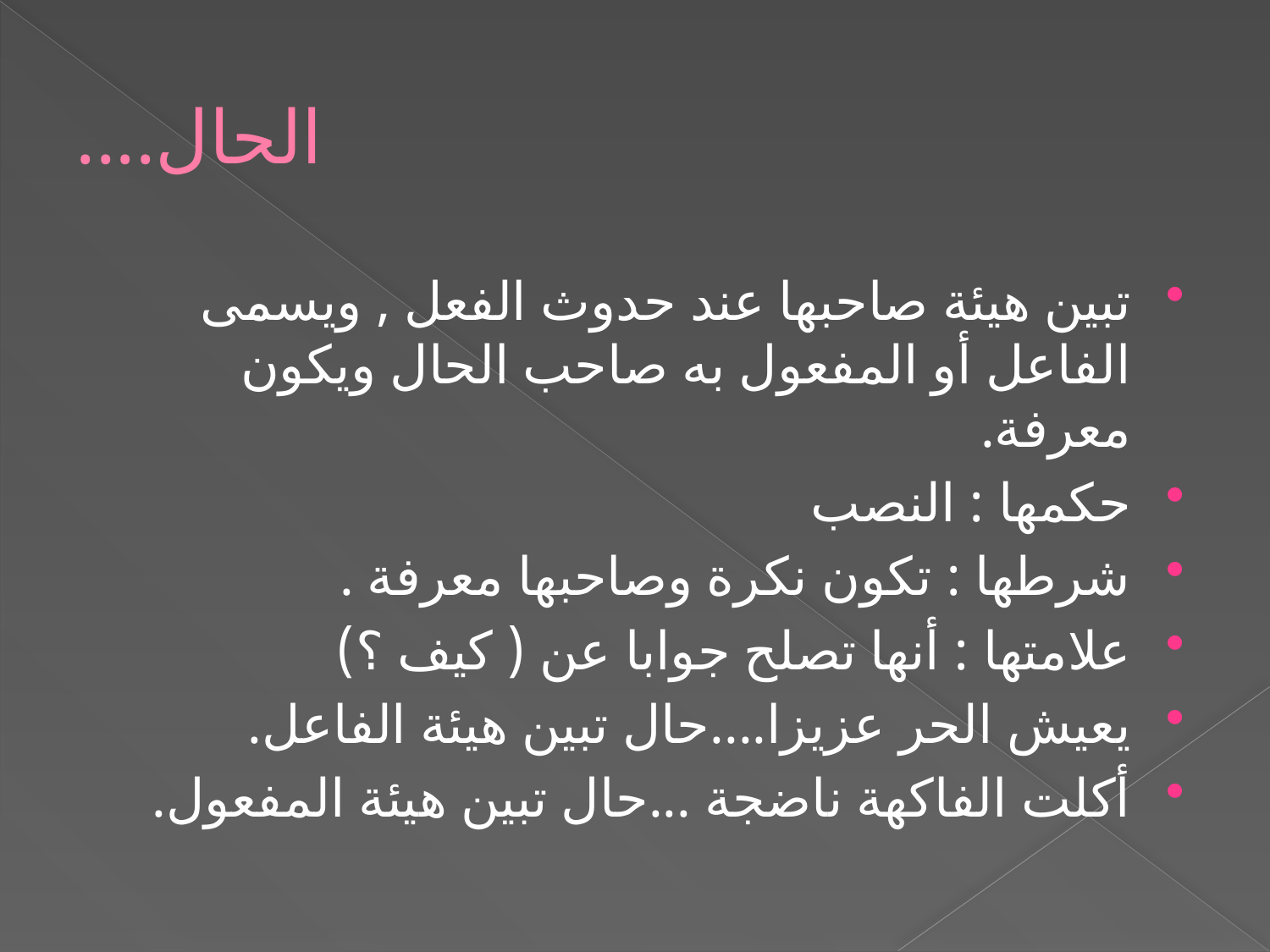

# الحال....
تبين هيئة صاحبها عند حدوث الفعل , ويسمى الفاعل أو المفعول به صاحب الحال ويكون معرفة.
حكمها : النصب
شرطها : تكون نكرة وصاحبها معرفة .
علامتها : أنها تصلح جوابا عن ( كيف ؟)
يعيش الحر عزيزا....حال تبين هيئة الفاعل.
أكلت الفاكهة ناضجة ...حال تبين هيئة المفعول.